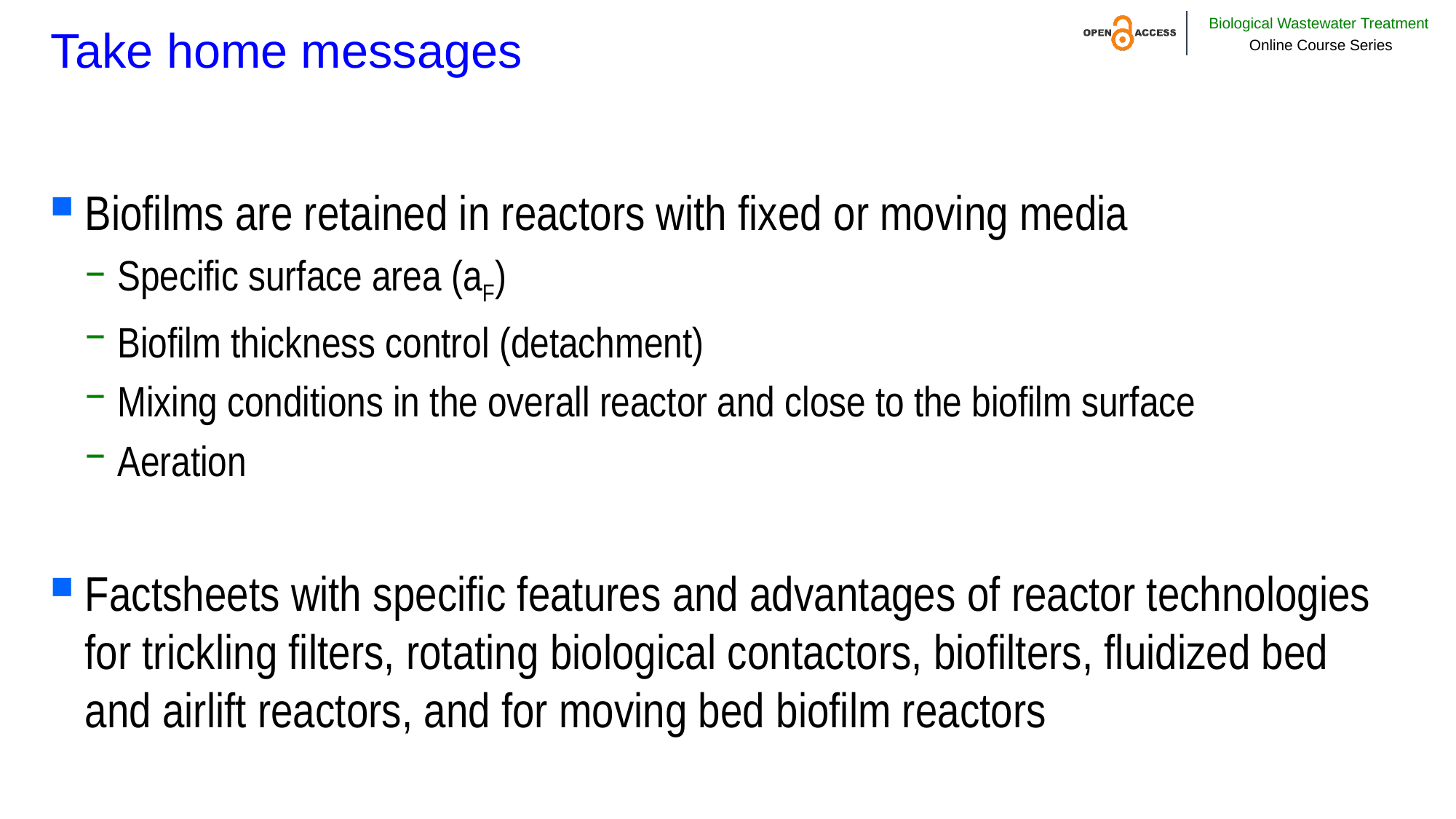

# Take home messages

Biofilms are retained in reactors with fixed or moving media
Specific surface area (aF)
Biofilm thickness control (detachment)
Mixing conditions in the overall reactor and close to the biofilm surface
Aeration

Factsheets with specific features and advantages of reactor technologies for trickling filters, rotating biological contactors, biofilters, fluidized bed and airlift reactors, and for moving bed biofilm reactors